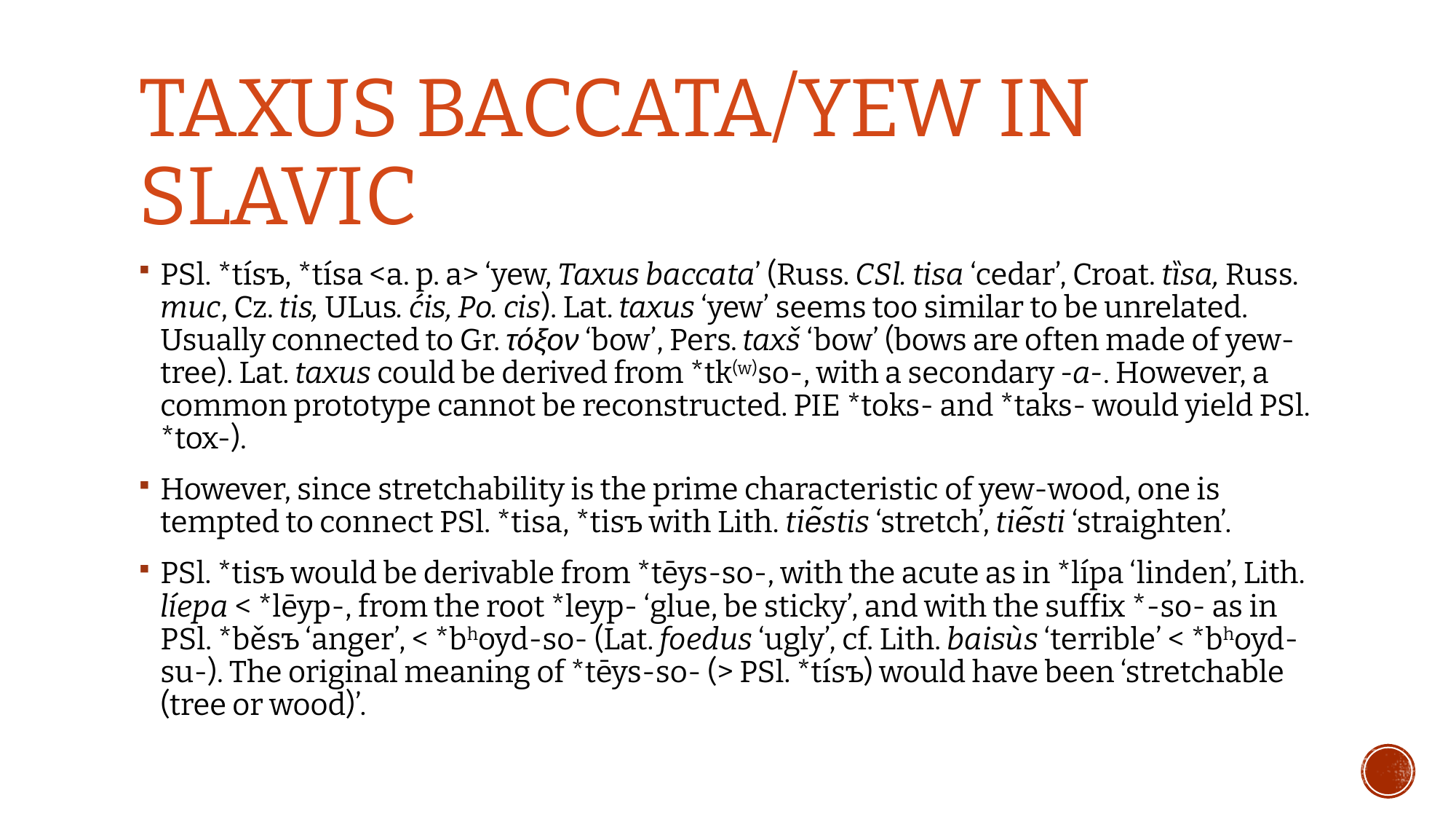

# Taxus baccata/yew in slavic
PSl. *tísъ, *tísa <a. p. a> ‘yew, Taxus baccata’ (Russ. CSl. tisa ‘cedar’, Croat. tȉsa, Russ. тис, Cz. tis, ULus. ćis, Po. cis). Lat. taxus ‘yew’ seems too similar to be unrelated. Usually connected to Gr. τόξον ‘bow’, Pers. taxš ‘bow’ (bows are often made of yew-tree). Lat. taxus could be derived from *tk(w)so-, with a secondary -a-. However, a common prototype cannot be reconstructed. PIE *toks- and *taks- would yield PSl. *tox-).
However, since stretchability is the prime characteristic of yew-wood, one is tempted to connect PSl. *tisa, *tisъ with Lith. tie͂stis ‘stretch’, tie͂sti ‘straighten’.
PSl. *tisъ would be derivable from *tēys-so-, with the acute as in *lípa ‘linden’, Lith. líepa < *lēyp-, from the root *leyp- ‘glue, be sticky’, and with the suffix *-so- as in PSl. *běsъ ‘anger’, < *bhoyd-so- (Lat. foedus ‘ugly’, cf. Lith. baisùs ‘terrible’ < *bhoyd-su-). The original meaning of *tēys-so- (> PSl. *tísъ) would have been ‘stretchable (tree or wood)’.